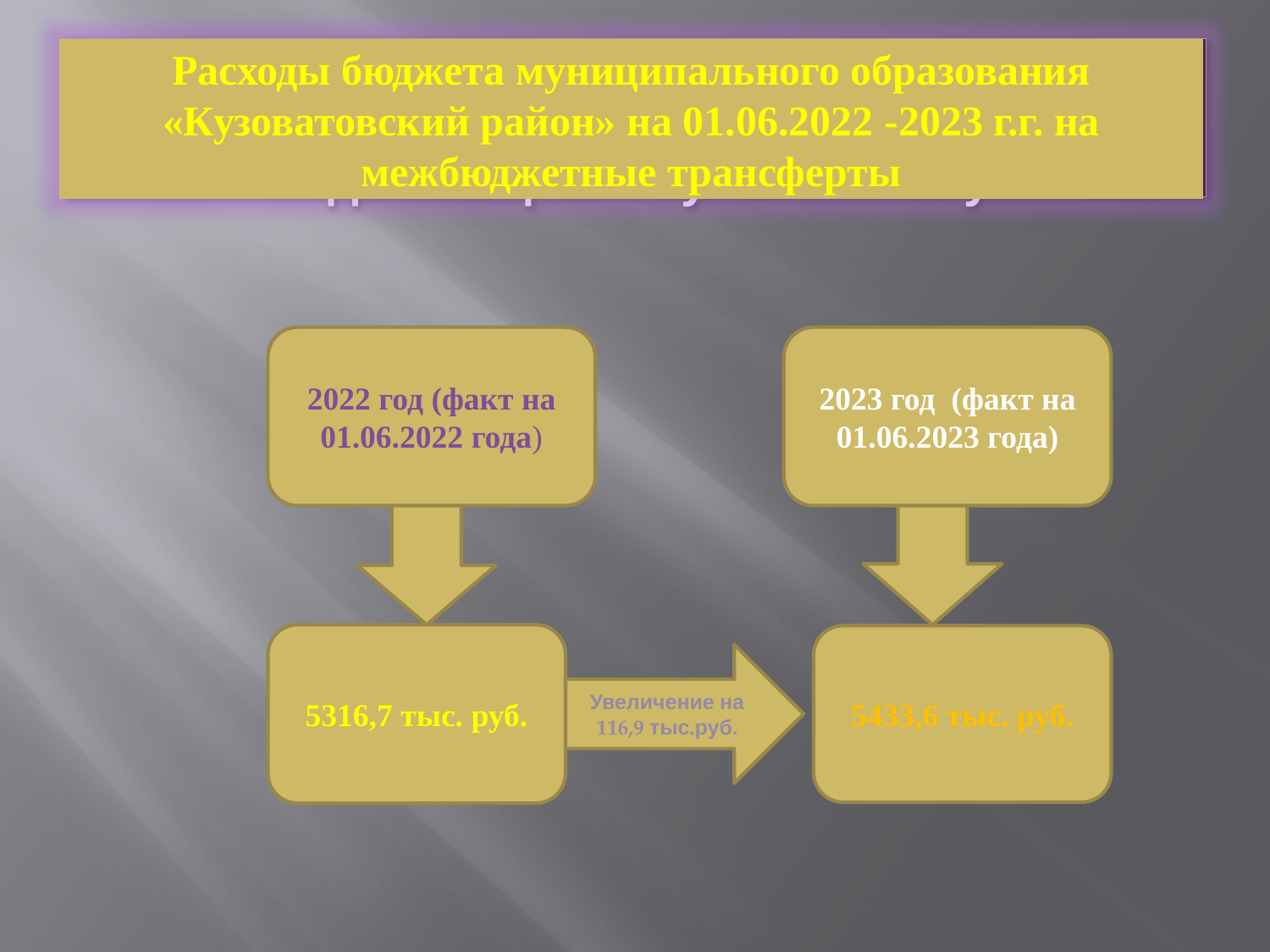

# Расходы бюджета муниципального образования «Кузоватовский район» на 2014 год на социальную политику
Расходы бюджета муниципального образования «Кузоватовский район» на 01.06.2022 -2023 г.г. на межбюджетные трансферты
2022 год (факт на 01.06.2022 года)
2023 год  (факт на 01.06.2023 года)

5316,7 тыс. руб.
5433,6 тыс. руб.
Увеличение на 116,9 тыс.руб.